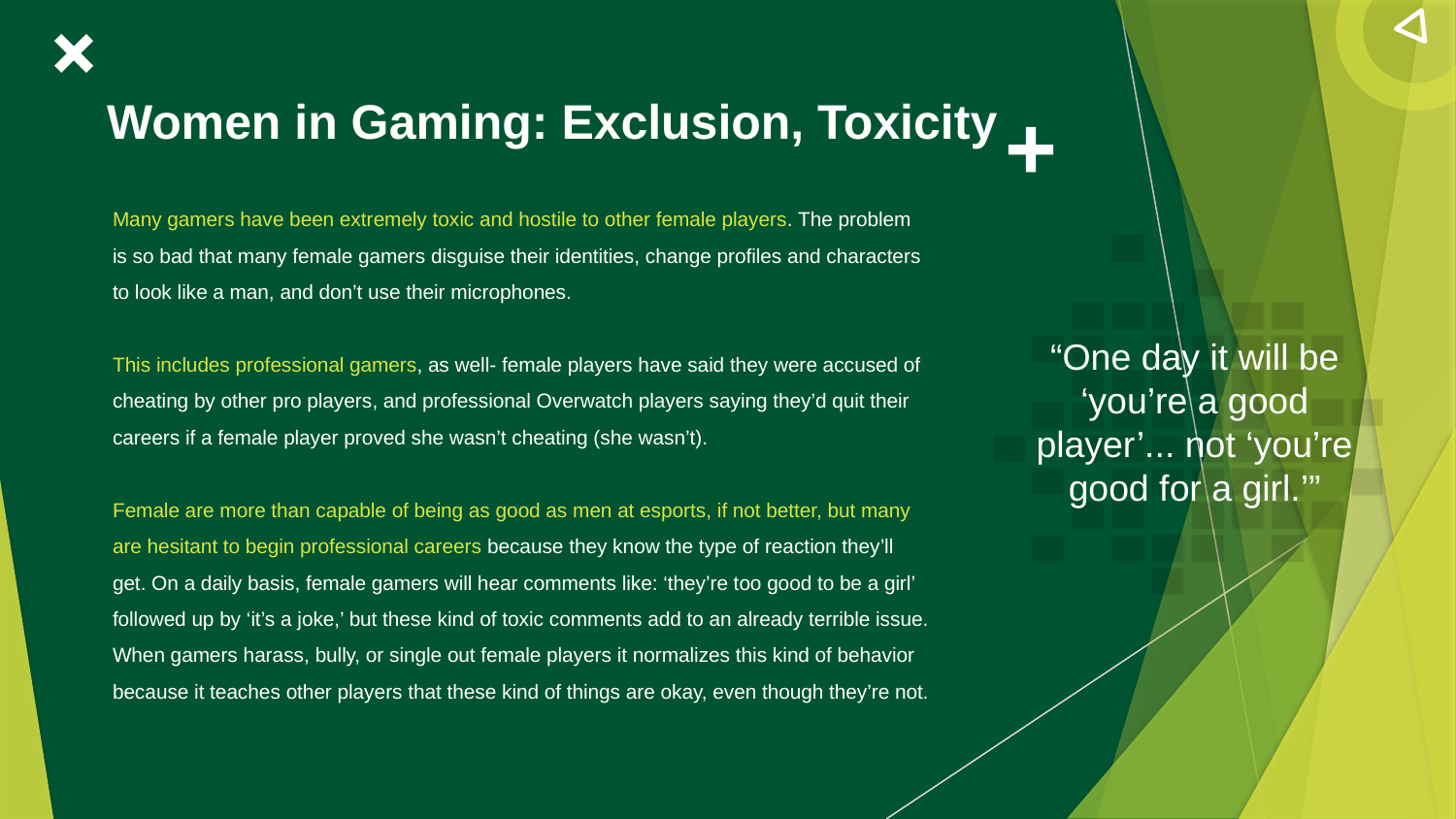

Women in Gaming: Exclusion, Toxicity

Many gamers have been extremely toxic and hostile to other female players. The problem is so bad that many female gamers disguise their identities, change profiles and characters to look like a man, and don’t use their microphones.

This includes professional gamers, as well- female players have said they were accused of cheating by other pro players, and professional Overwatch players saying they’d quit their careers if a female player proved she wasn’t cheating (she wasn’t).

Female are more than capable of being as good as men at esports, if not better, but many are hesitant to begin professional careers because they know the type of reaction they’ll get. On a daily basis, female gamers will hear comments like: ‘they’re too good to be a girl’ followed up by ‘it’s a joke,’ but these kind of toxic comments add to an already terrible issue. When gamers harass, bully, or single out female players it normalizes this kind of behavior because it teaches other players that these kind of things are okay, even though they’re not.

“One day it will be ‘you’re a good player’... not ‘you’re good for a girl.’”